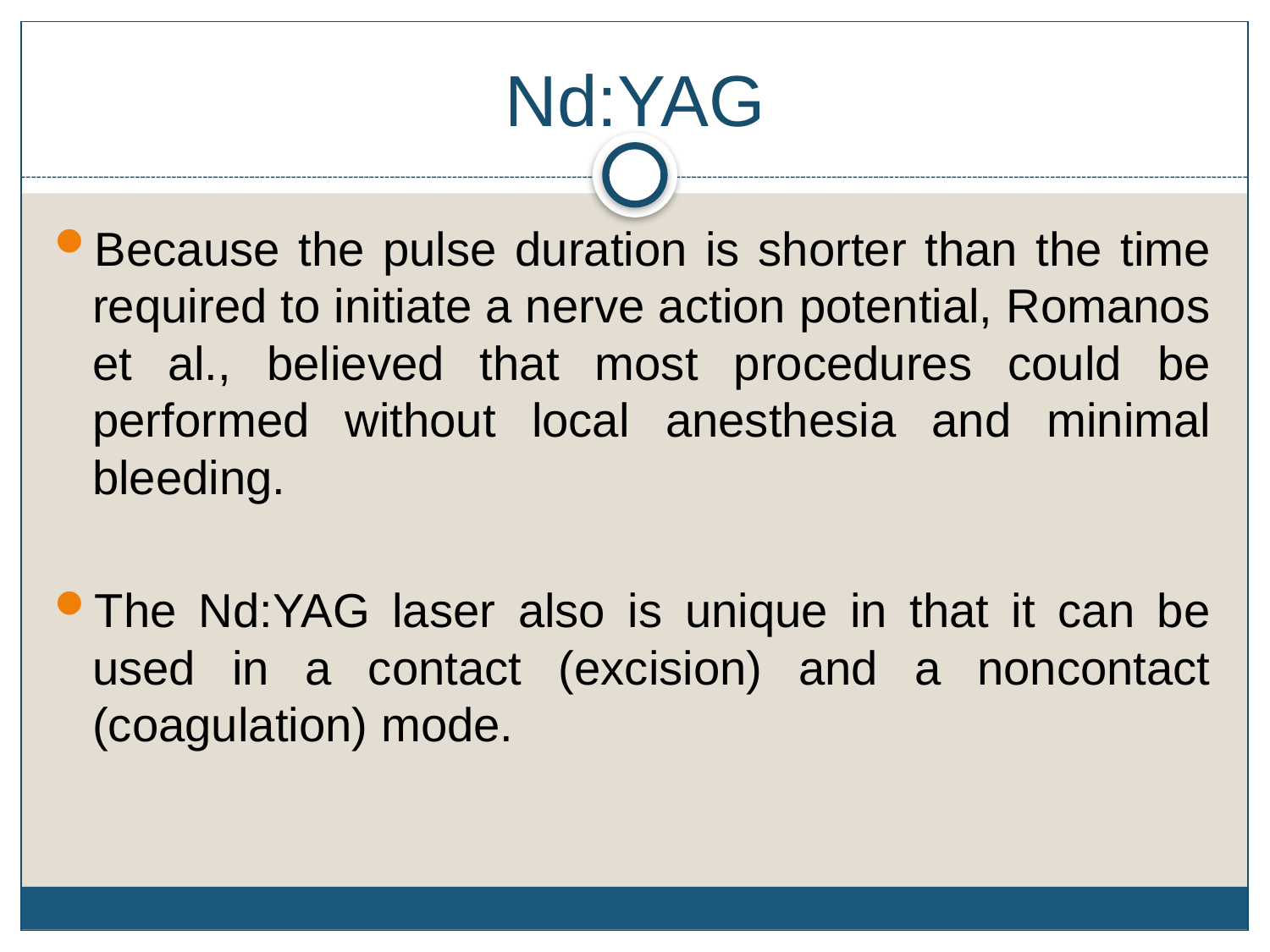

# Nd:YAG
Because the pulse duration is shorter than the time required to initiate a nerve action potential, Romanos et al., believed that most procedures could be performed without local anesthesia and minimal bleeding.

The Nd:YAG laser also is unique in that it can be used in a contact (excision) and a noncontact (coagulation) mode.